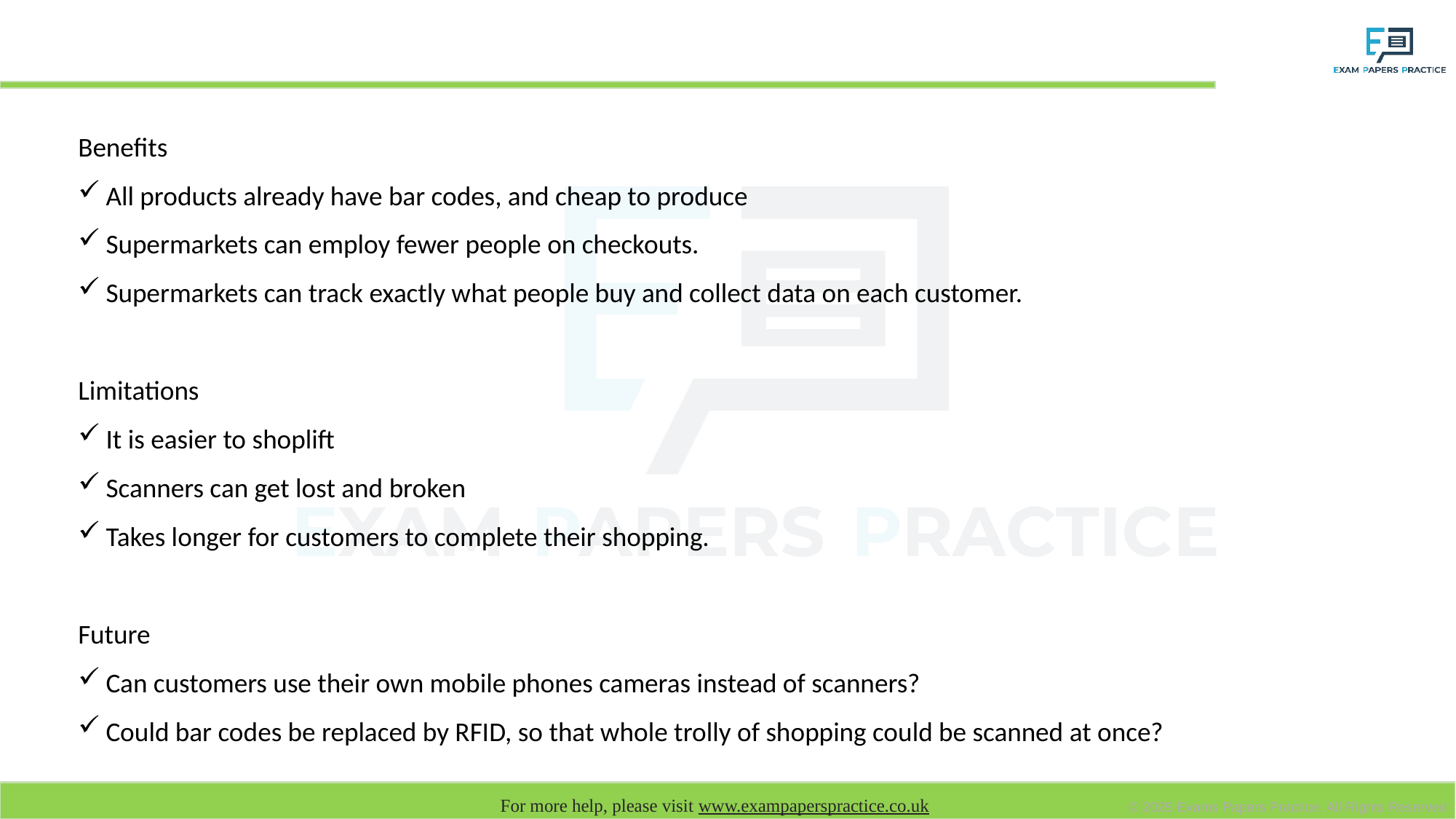

# Bar code scanner – super-market shopping
Benefits
All products already have bar codes, and cheap to produce
Supermarkets can employ fewer people on checkouts.
Supermarkets can track exactly what people buy and collect data on each customer.

Limitations
It is easier to shoplift
Scanners can get lost and broken
Takes longer for customers to complete their shopping.

Future
Can customers use their own mobile phones cameras instead of scanners?
Could bar codes be replaced by RFID, so that whole trolly of shopping could be scanned at once?